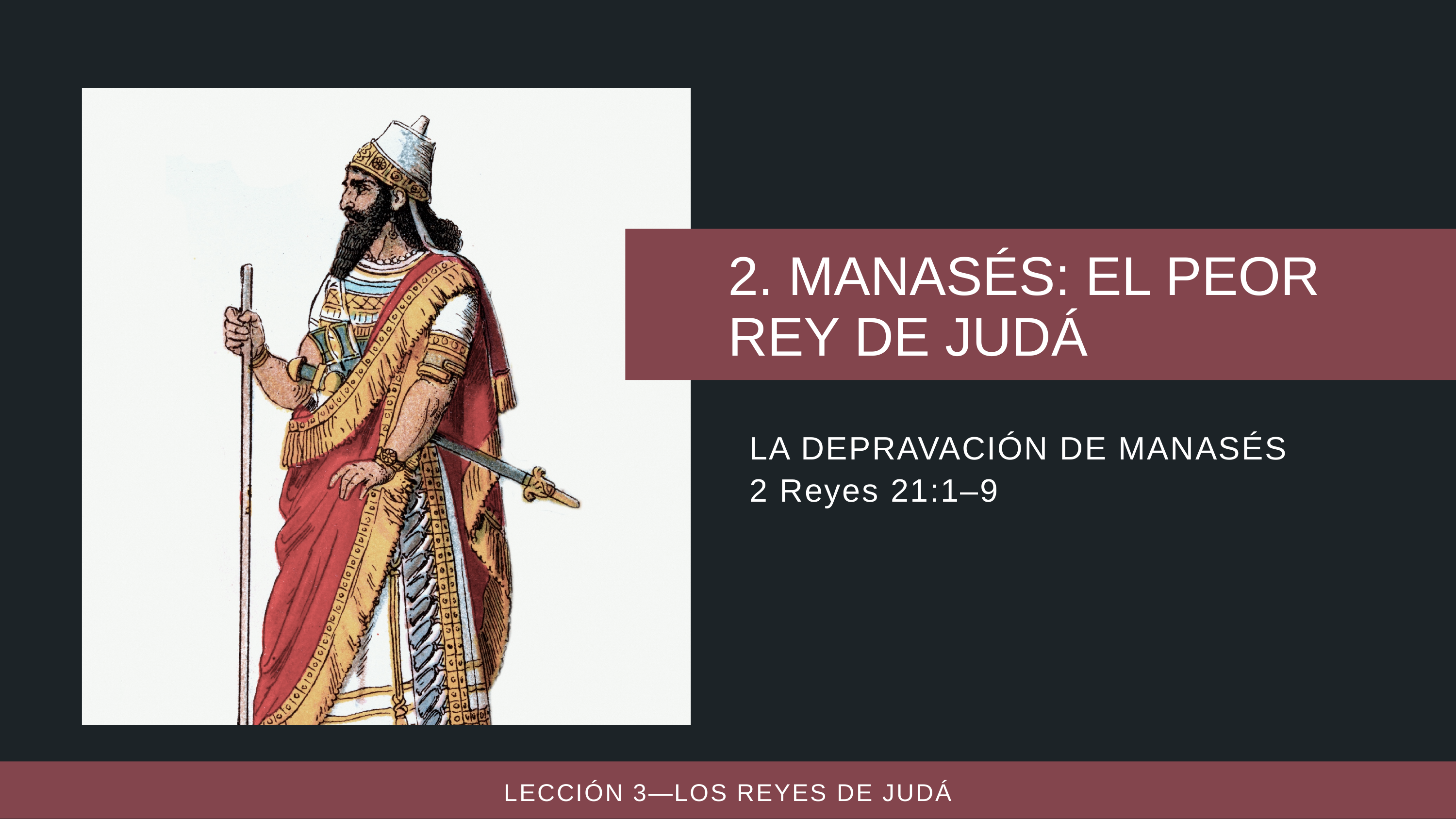

LA DEPRAVACIÓN DE MANASÉS
2 Reyes 21:1–9